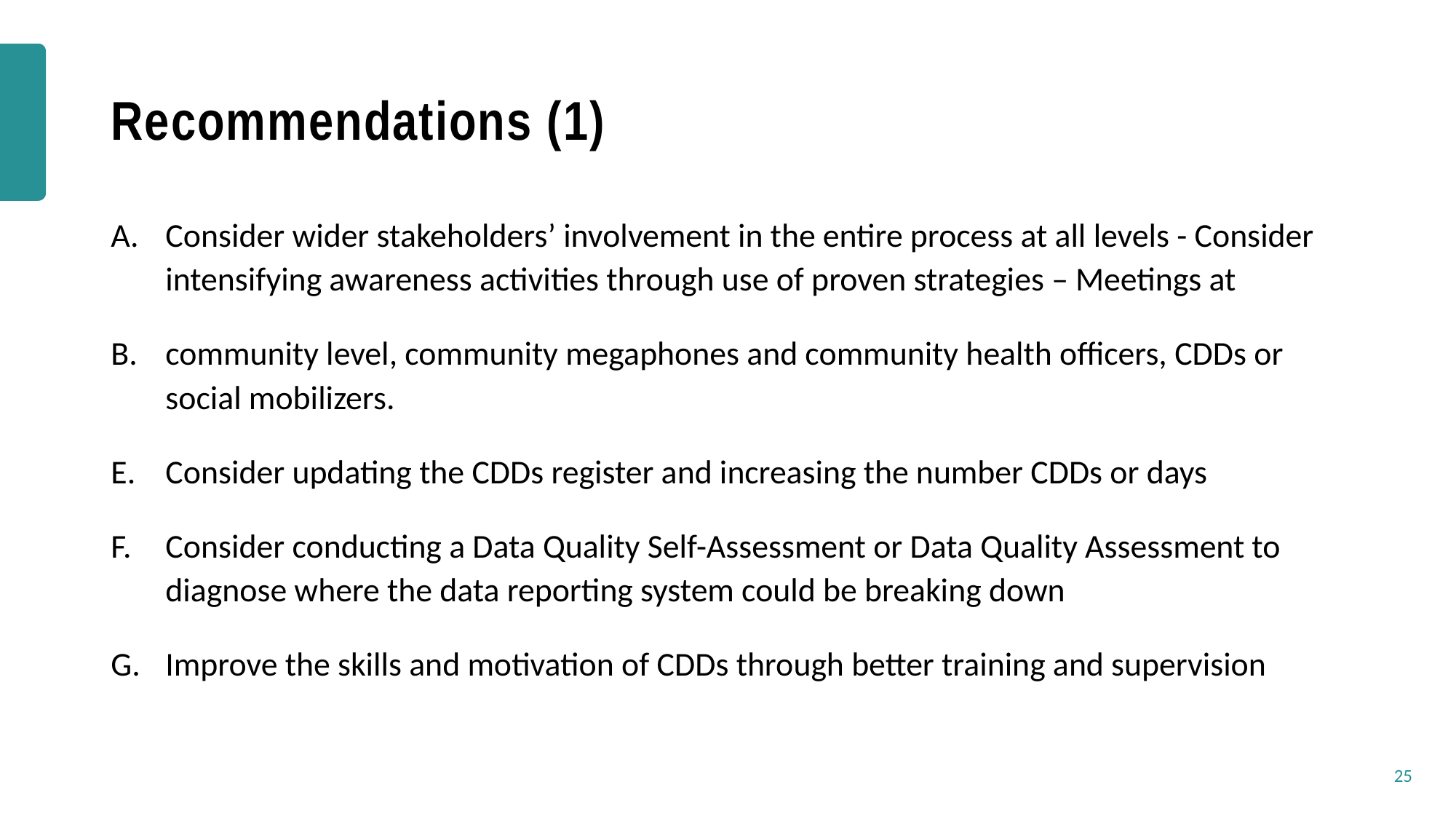

# Recommendations (1)
Consider wider stakeholders’ involvement in the entire process at all levels - Consider intensifying awareness activities through use of proven strategies – Meetings at
community level, community megaphones and community health officers, CDDs or social mobilizers.
Consider updating the CDDs register and increasing the number CDDs or days
Consider conducting a Data Quality Self-Assessment or Data Quality Assessment to diagnose where the data reporting system could be breaking down
Improve the skills and motivation of CDDs through better training and supervision

25